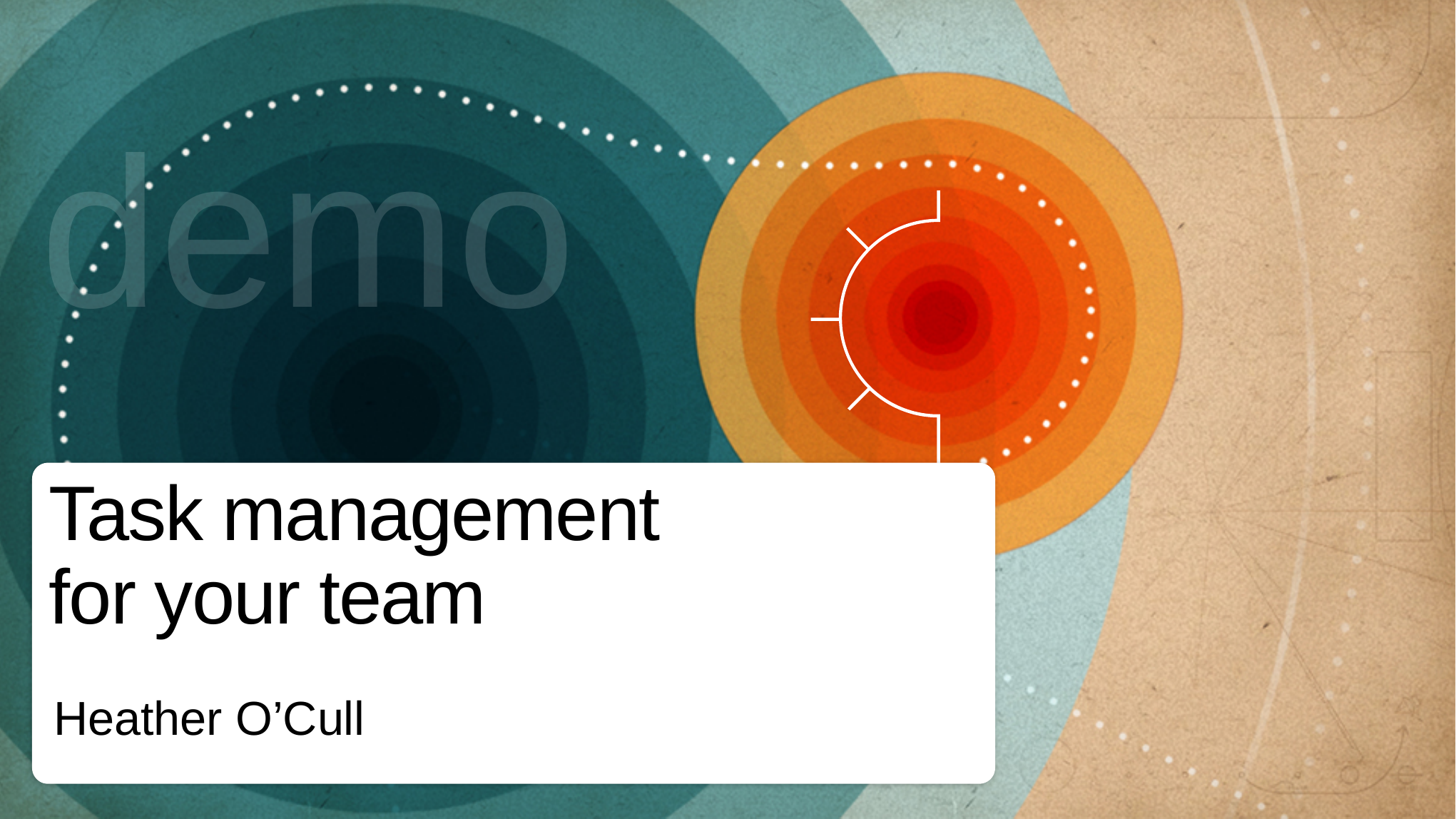

demo
# Task management for your team
Heather O’Cull